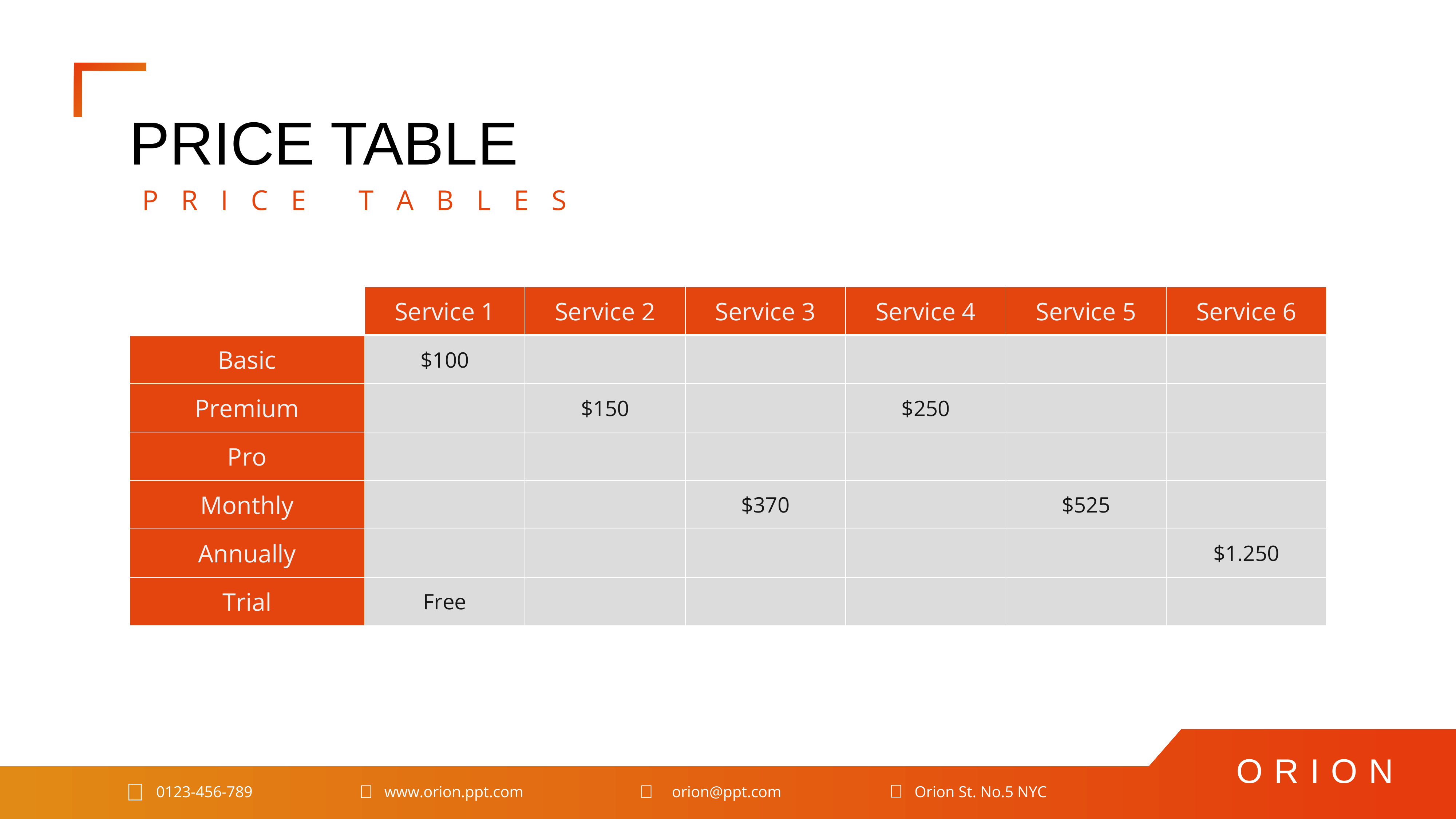

PRICE TABLE
PRICE TABLES
|  | Service 1 | Service 2 | Service 3 | Service 4 | Service 5 | Service 6 |
| --- | --- | --- | --- | --- | --- | --- |
| Basic | $100 |  |  |  |  |  |
| Premium |  | $150 |  | $250 |  |  |
| Pro |  |  |  |  |  |  |
| Monthly |  |  | $370 |  | $525 |  |
| Annually |  |  |  |  |  | $1.250 |
| Trial | Free |  |  |  |  |  |